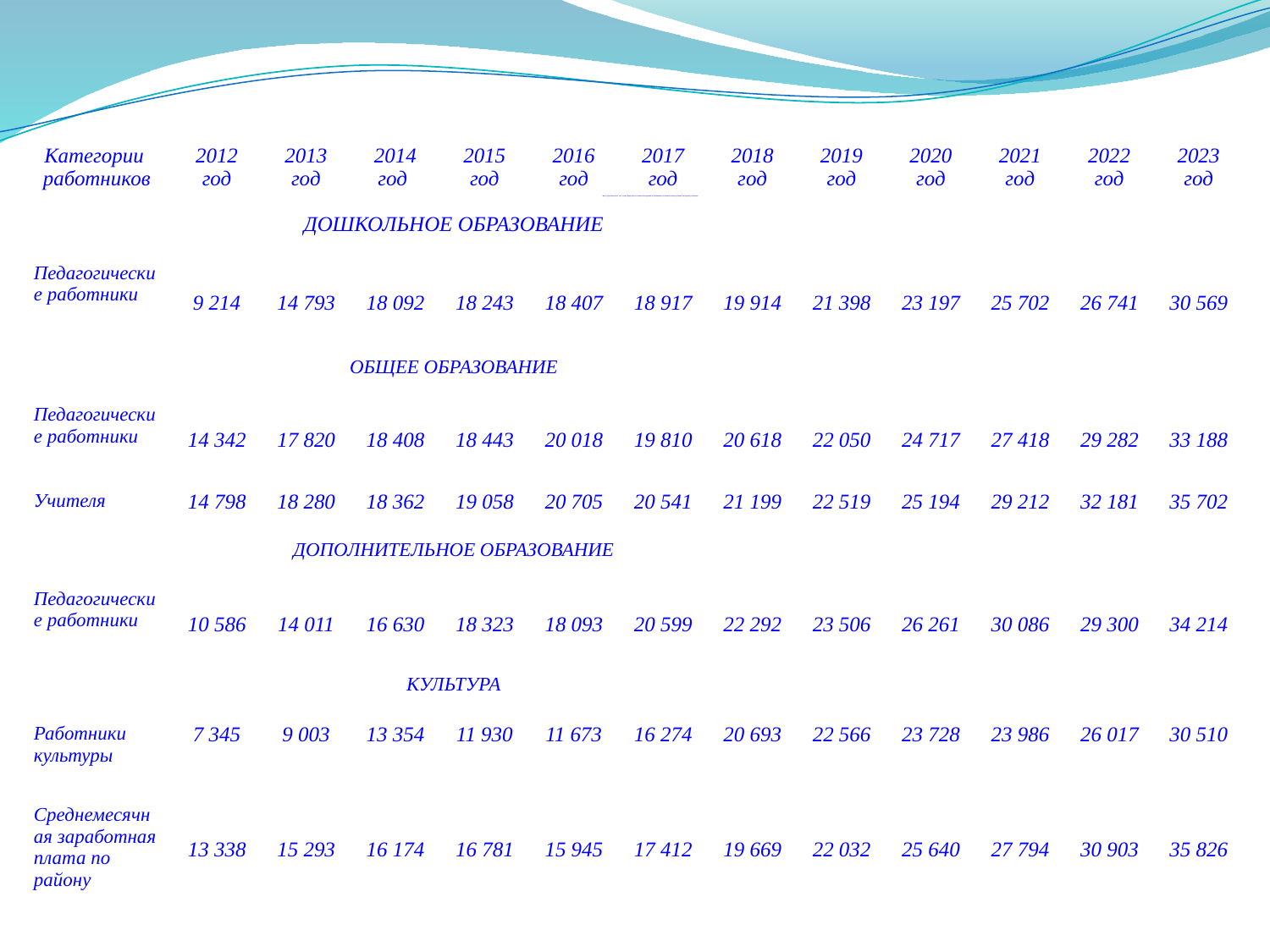

# Итоги реализации Майских указов Президента Российской Федерации по повышению заработной платы отдельным категориям работников
| Категории работников | 2012 год | 2013 год | 2014 год | 2015 год | 2016 год | 2017 год | 2018 год | 2019 год | 2020 год | 2021 год | 2022 год | 2023 год |
| --- | --- | --- | --- | --- | --- | --- | --- | --- | --- | --- | --- | --- |
| ДОШКОЛЬНОЕ ОБРАЗОВАНИЕ |  |  |  |  |  |  |  |  |  |  |  |  |
| Педагогические работники | 9 214 | 14 793 | 18 092 | 18 243 | 18 407 | 18 917 | 19 914 | 21 398 | 23 197 | 25 702 | 26 741 | 30 569 |
| ОБЩЕЕ ОБРАЗОВАНИЕ |  |  |  |  |  |  |  |  |  |  |  |  |
| Педагогические работники | 14 342 | 17 820 | 18 408 | 18 443 | 20 018 | 19 810 | 20 618 | 22 050 | 24 717 | 27 418 | 29 282 | 33 188 |
| Учителя | 14 798 | 18 280 | 18 362 | 19 058 | 20 705 | 20 541 | 21 199 | 22 519 | 25 194 | 29 212 | 32 181 | 35 702 |
| ДОПОЛНИТЕЛЬНОЕ ОБРАЗОВАНИЕ |  |  |  |  |  |  |  |  |  |  |  |  |
| Педагогические работники | 10 586 | 14 011 | 16 630 | 18 323 | 18 093 | 20 599 | 22 292 | 23 506 | 26 261 | 30 086 | 29 300 | 34 214 |
| КУЛЬТУРА |  |  |  |  |  |  |  |  |  |  |  |  |
| Работники культуры | 7 345 | 9 003 | 13 354 | 11 930 | 11 673 | 16 274 | 20 693 | 22 566 | 23 728 | 23 986 | 26 017 | 30 510 |
| Среднемесячная заработная плата по району | 13 338 | 15 293 | 16 174 | 16 781 | 15 945 | 17 412 | 19 669 | 22 032 | 25 640 | 27 794 | 30 903 | 35 826 |